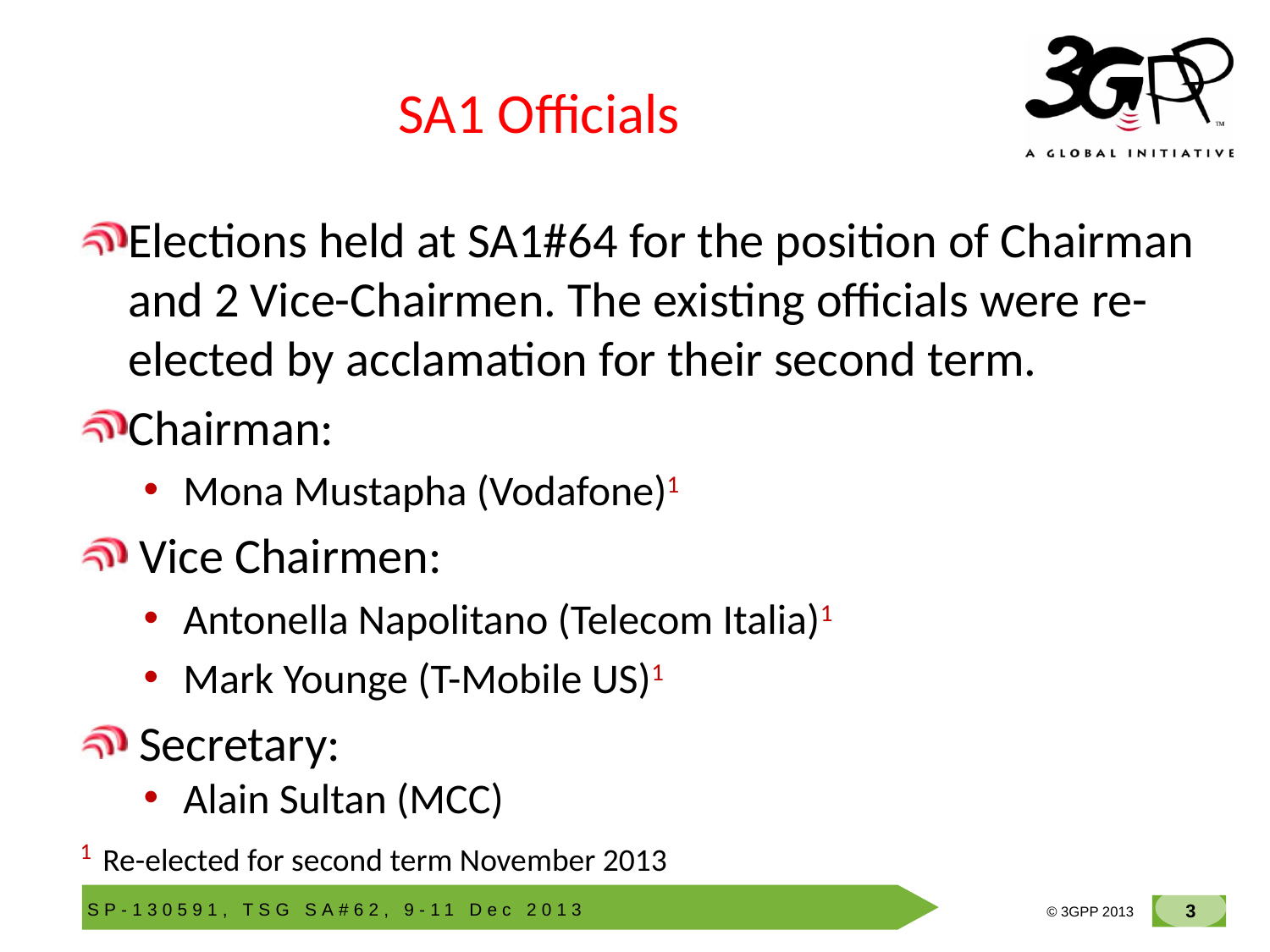

# SA1 Officials
Elections held at SA1#64 for the position of Chairman and 2 Vice-Chairmen. The existing officials were re-elected by acclamation for their second term.
Chairman:
Mona Mustapha (Vodafone)1
 Vice Chairmen:
Antonella Napolitano (Telecom Italia)1
Mark Younge (T-Mobile US)1
 Secretary:
Alain Sultan (MCC)
1 Re-elected for second term November 2013